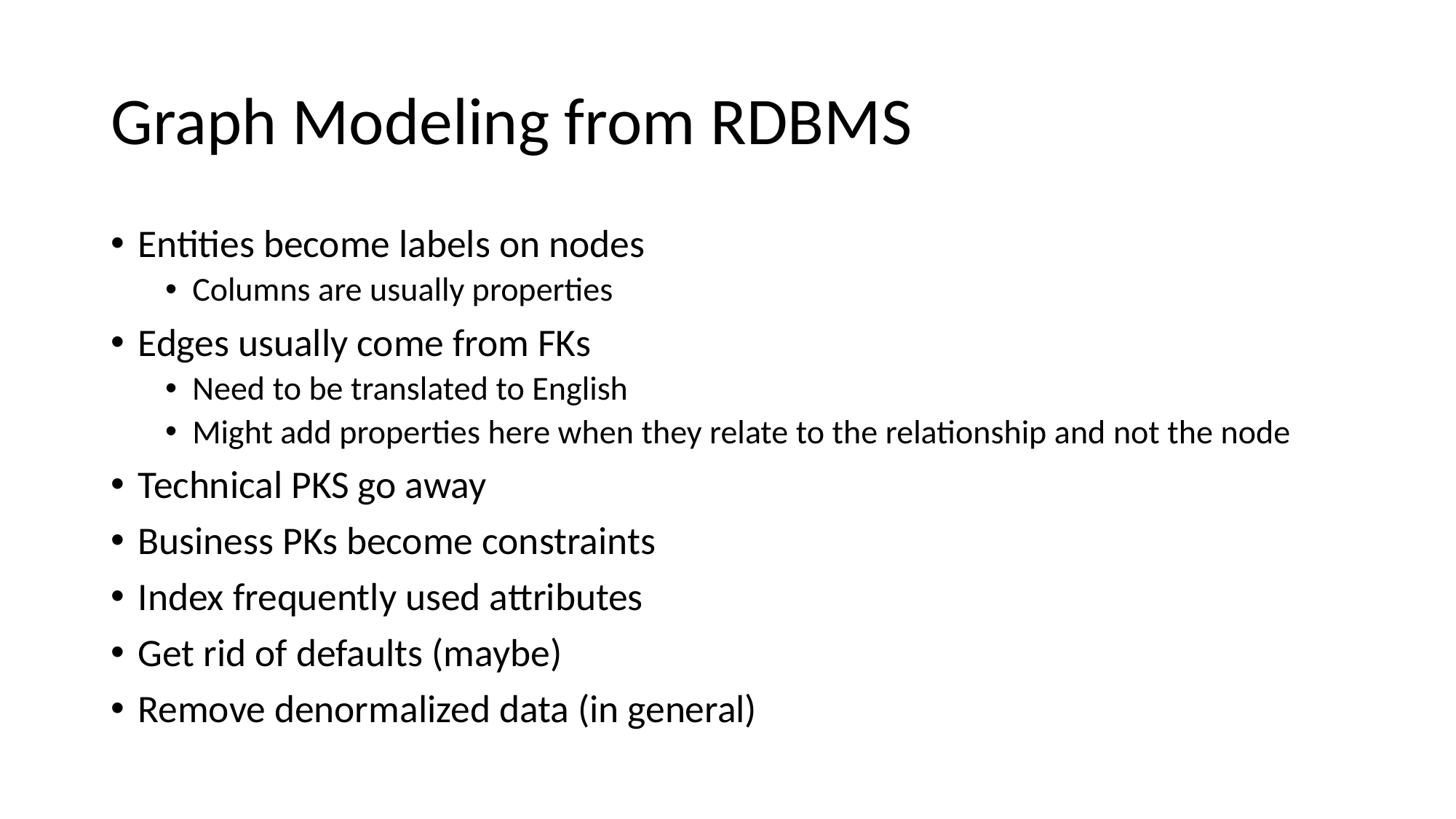

# Graph Modeling from RDBMS
Entities become labels on nodes
Columns are usually properties
Edges usually come from FKs
Need to be translated to English
Might add properties here when they relate to the relationship and not the node
Technical PKS go away
Business PKs become constraints
Index frequently used attributes
Get rid of defaults (maybe)
Remove denormalized data (in general)